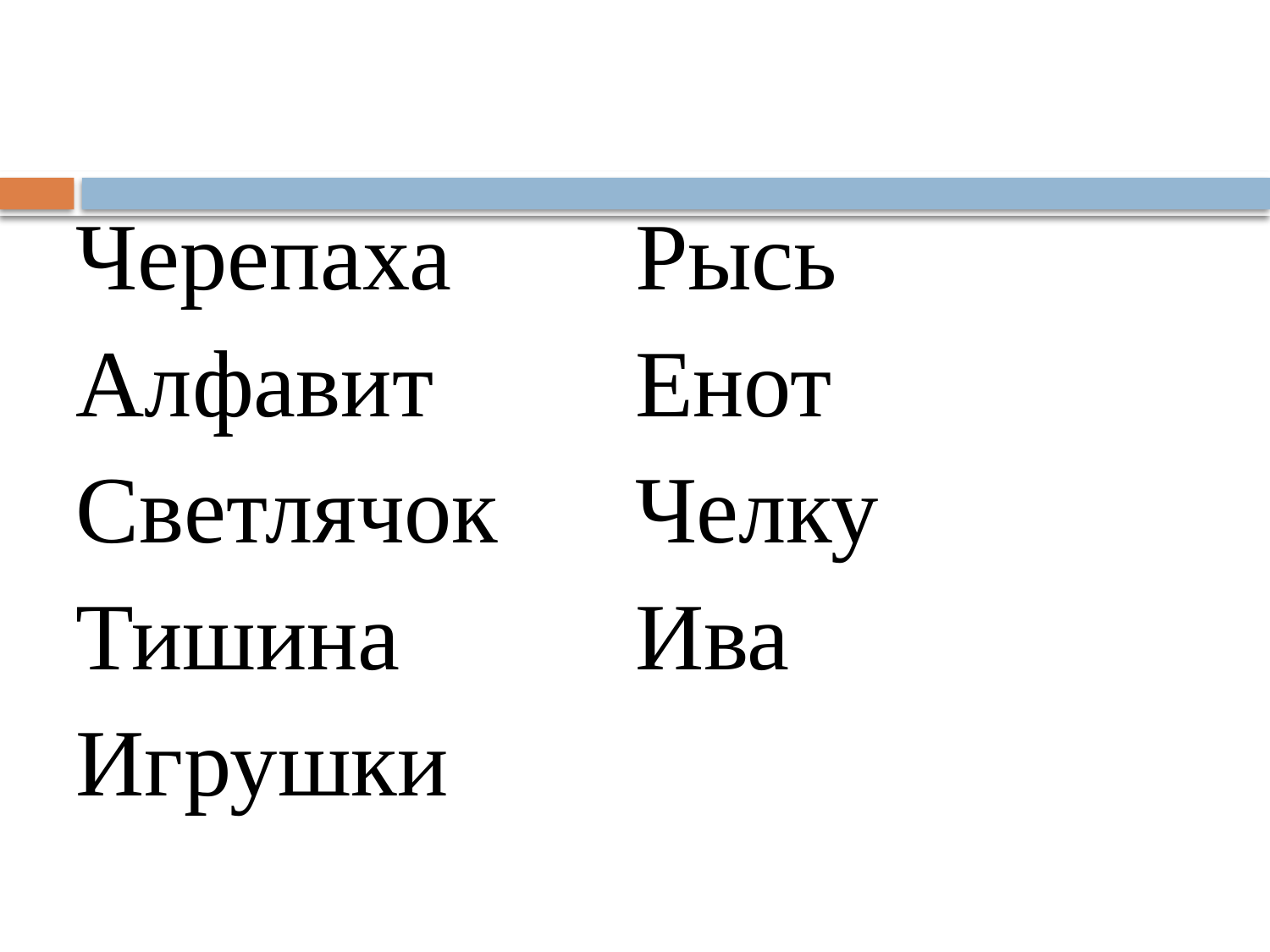

#
Черепаха
Алфавит
Светлячок
Тишина
Игрушки
Рысь
Енот
Челку
Ива